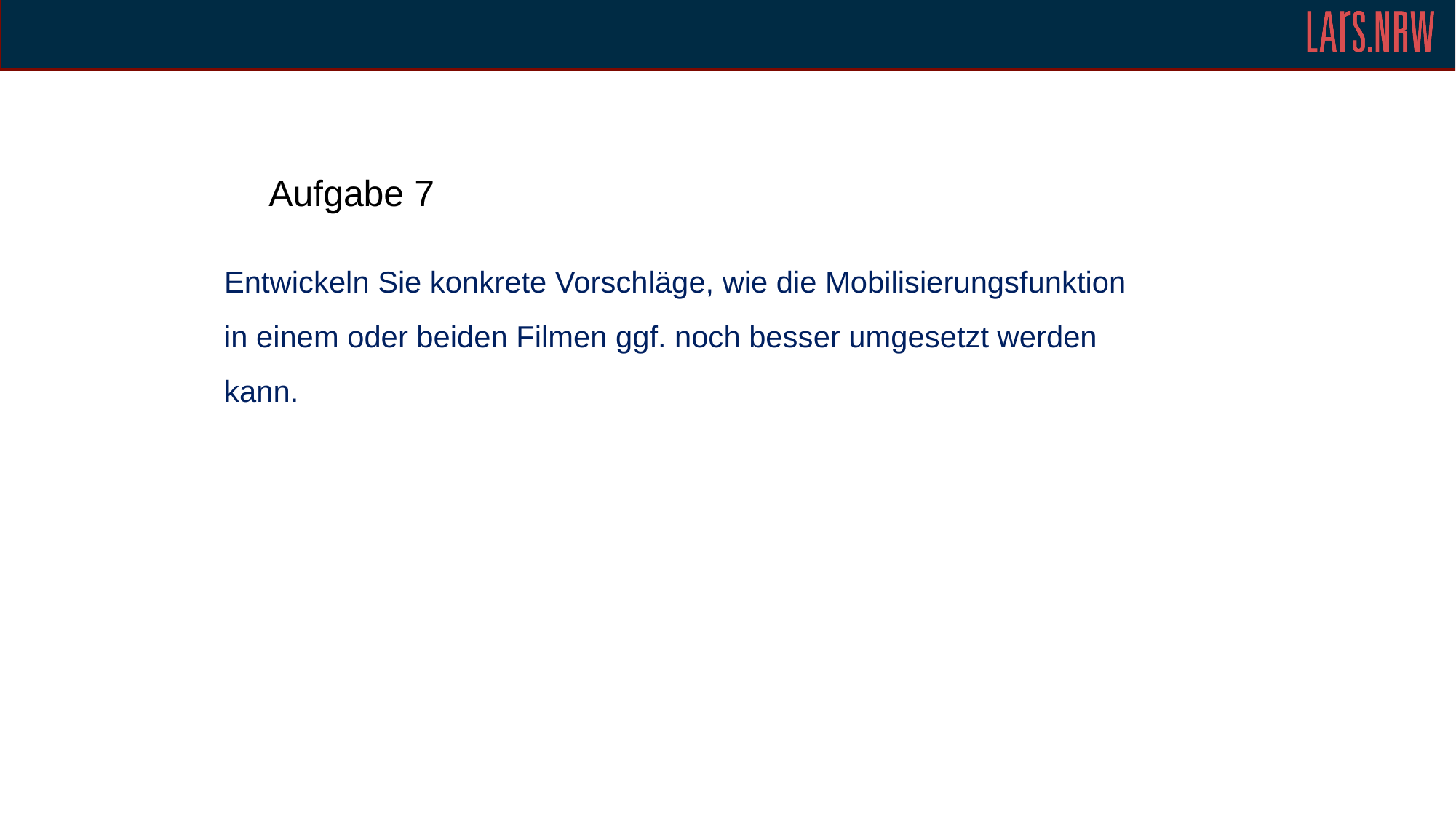

# Aufgabe 7
Entwickeln Sie konkrete Vorschläge, wie die Mobilisierungsfunktion in einem oder beiden Filmen ggf. noch besser umgesetzt werden kann.